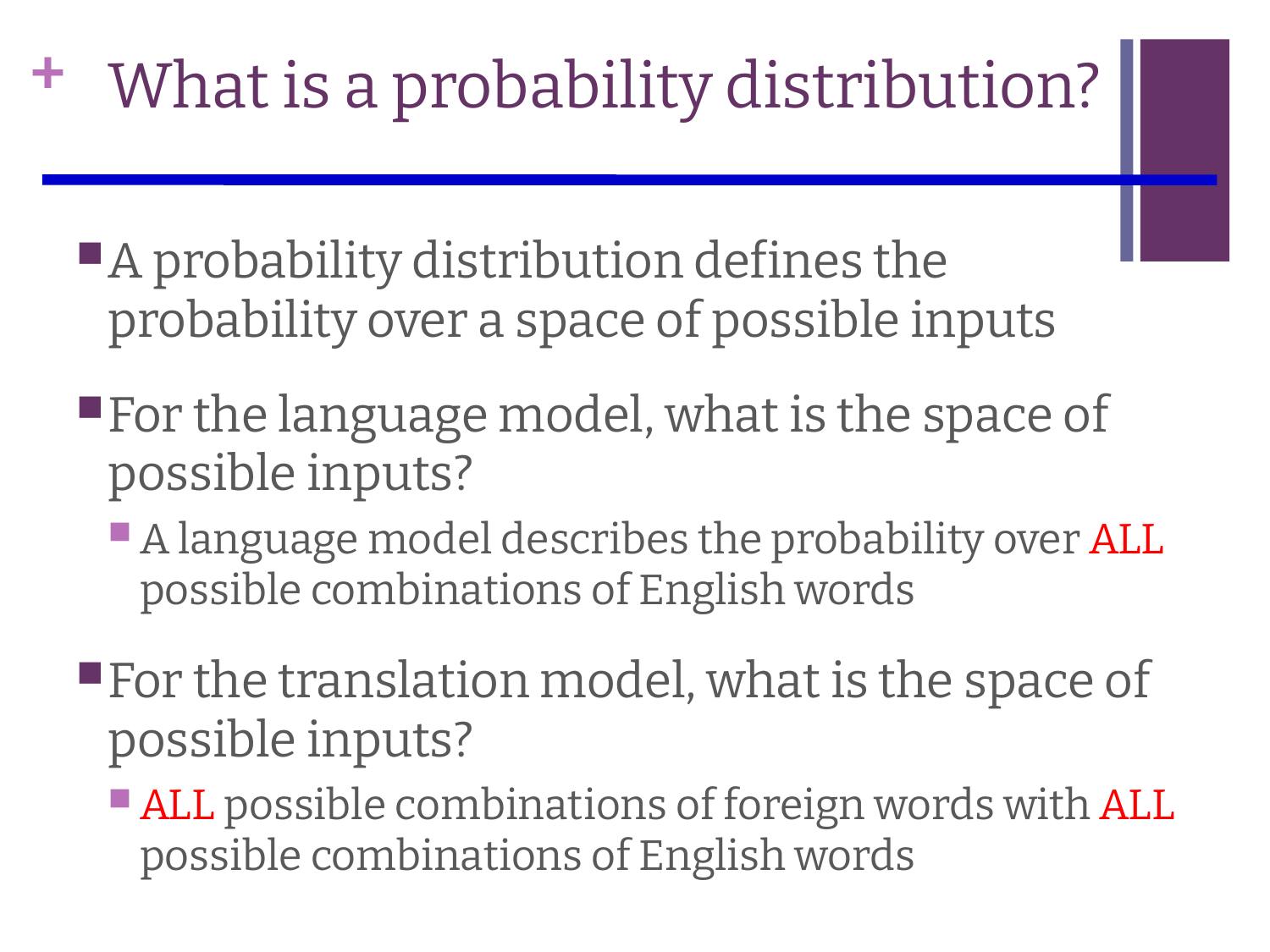

# What is a probability distribution?

A probability distribution defines the probability over a space of possible inputs
For the language model, what is the space of possible inputs?
A language model describes the probability over ALL possible combinations of English words
For the translation model, what is the space of possible inputs?
ALL possible combinations of foreign words with ALL possible combinations of English words